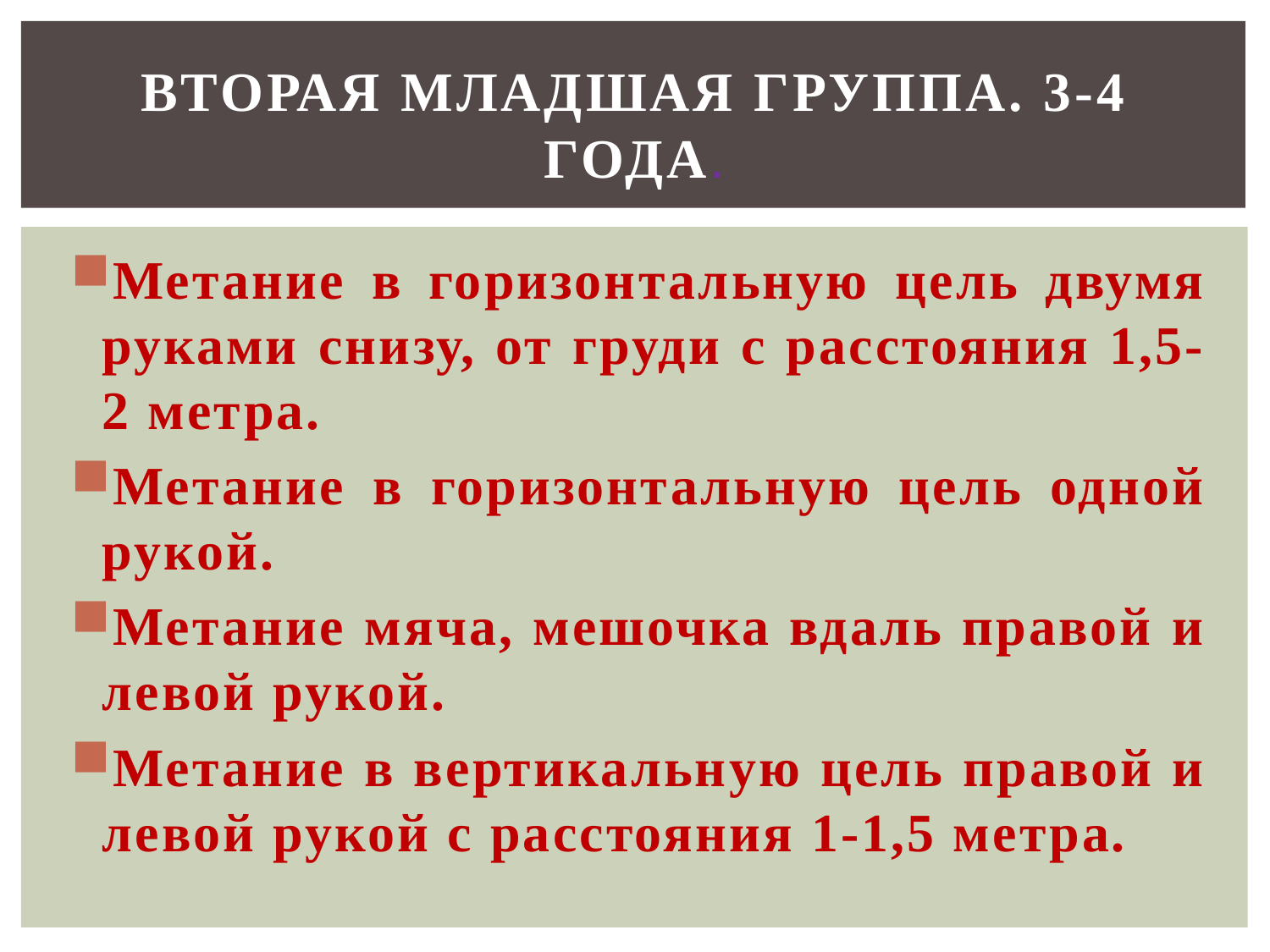

# Вторая младшая группа. 3-4 года.
Метание в горизонтальную цель двумя руками снизу, от груди с расстояния 1,5- 2 метра.
Метание в горизонтальную цель одной рукой.
Метание мяча, мешочка вдаль правой и левой рукой.
Метание в вертикальную цель правой и левой рукой с расстояния 1-1,5 метра.